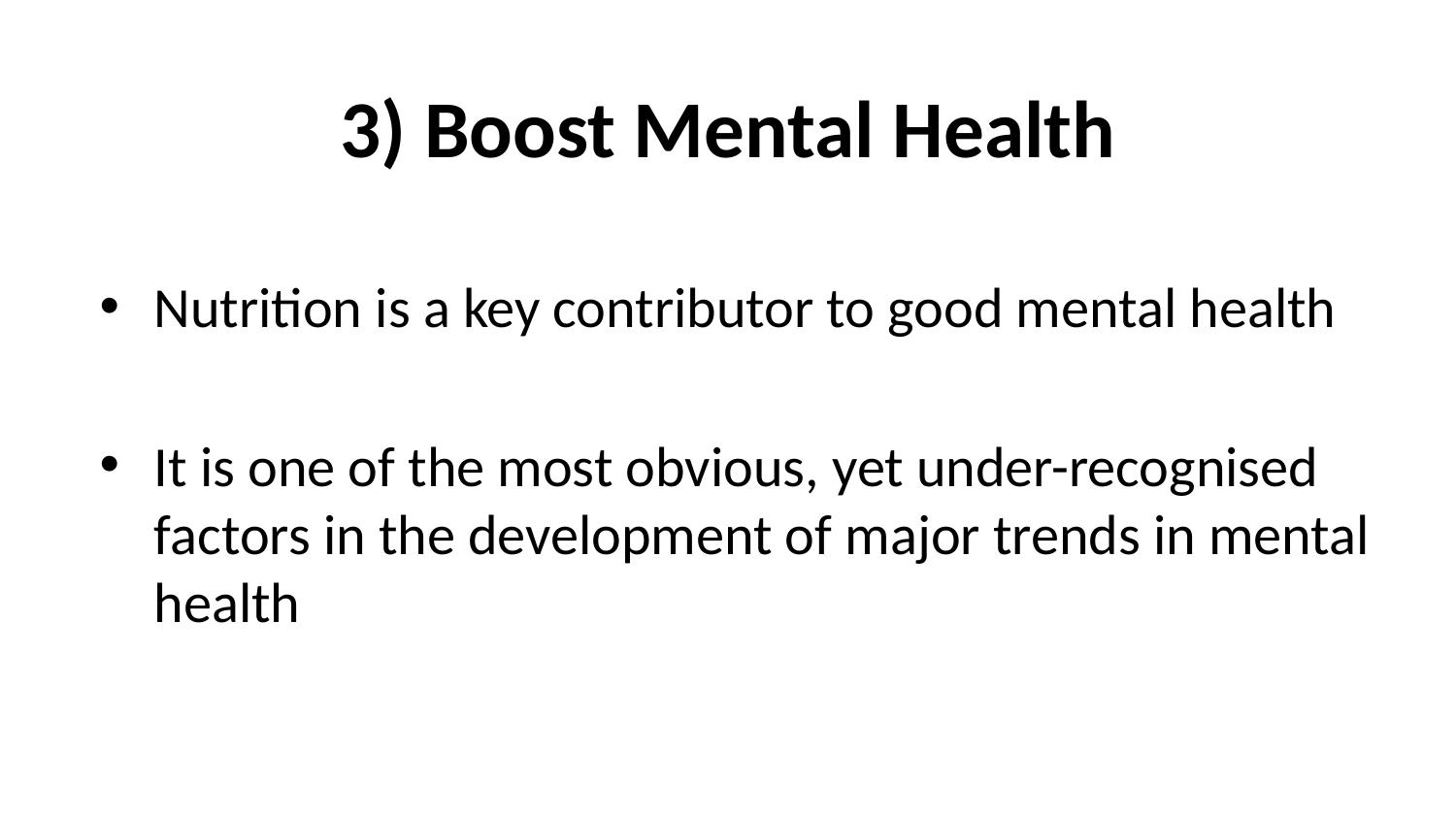

# 3) Boost Mental Health
Nutrition is a key contributor to good mental health

It is one of the most obvious, yet under-recognised factors in the development of major trends in mental health